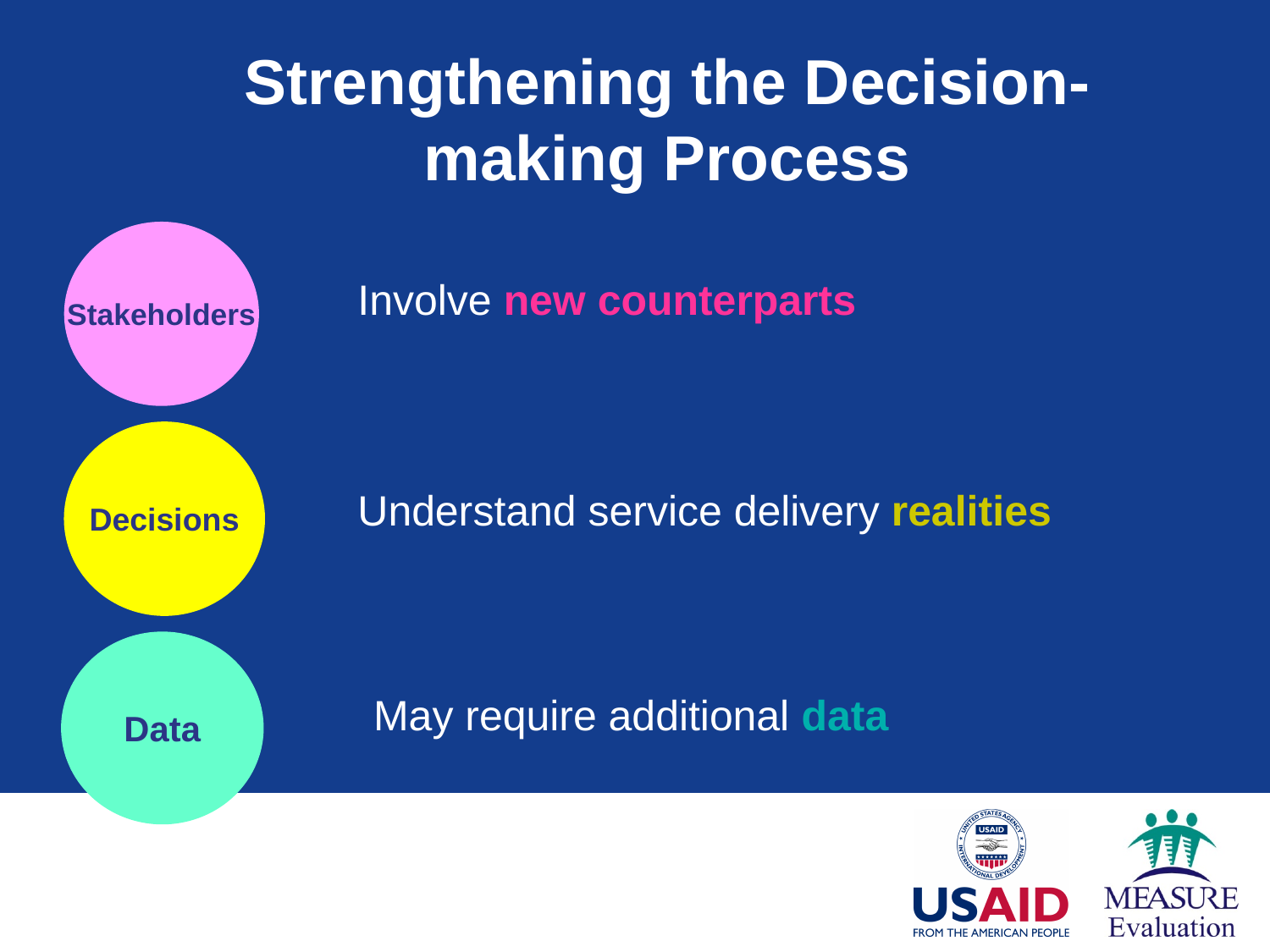

# Strengthening the Decision-making Process
Stakeholders
Involve new counterparts
Decisions
Understand service delivery realities
Data
May require additional data